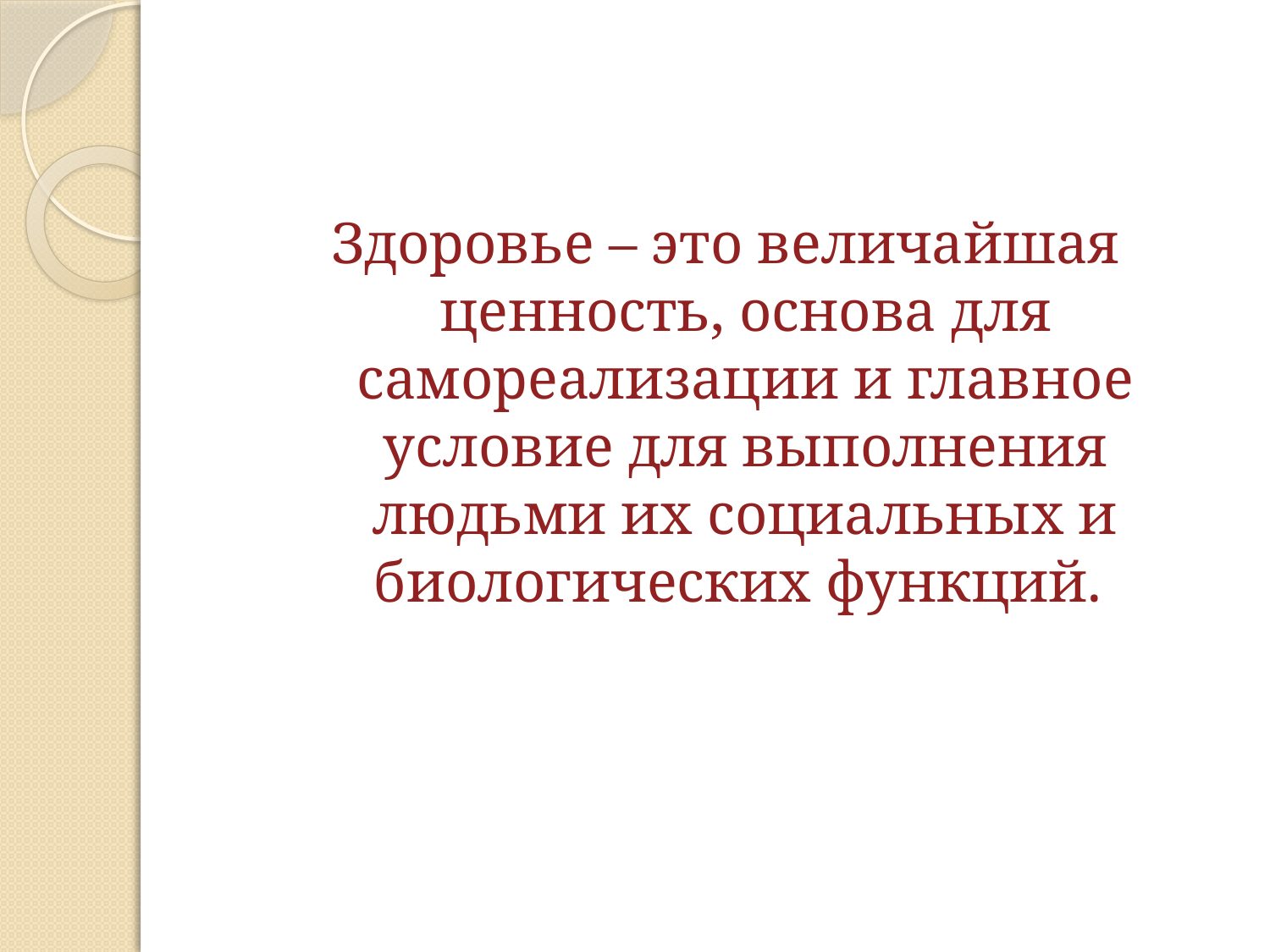

#
Здоровье – это величайшая ценность, основа для самореализации и главное условие для выполнения людьми их социальных и биологических функций.